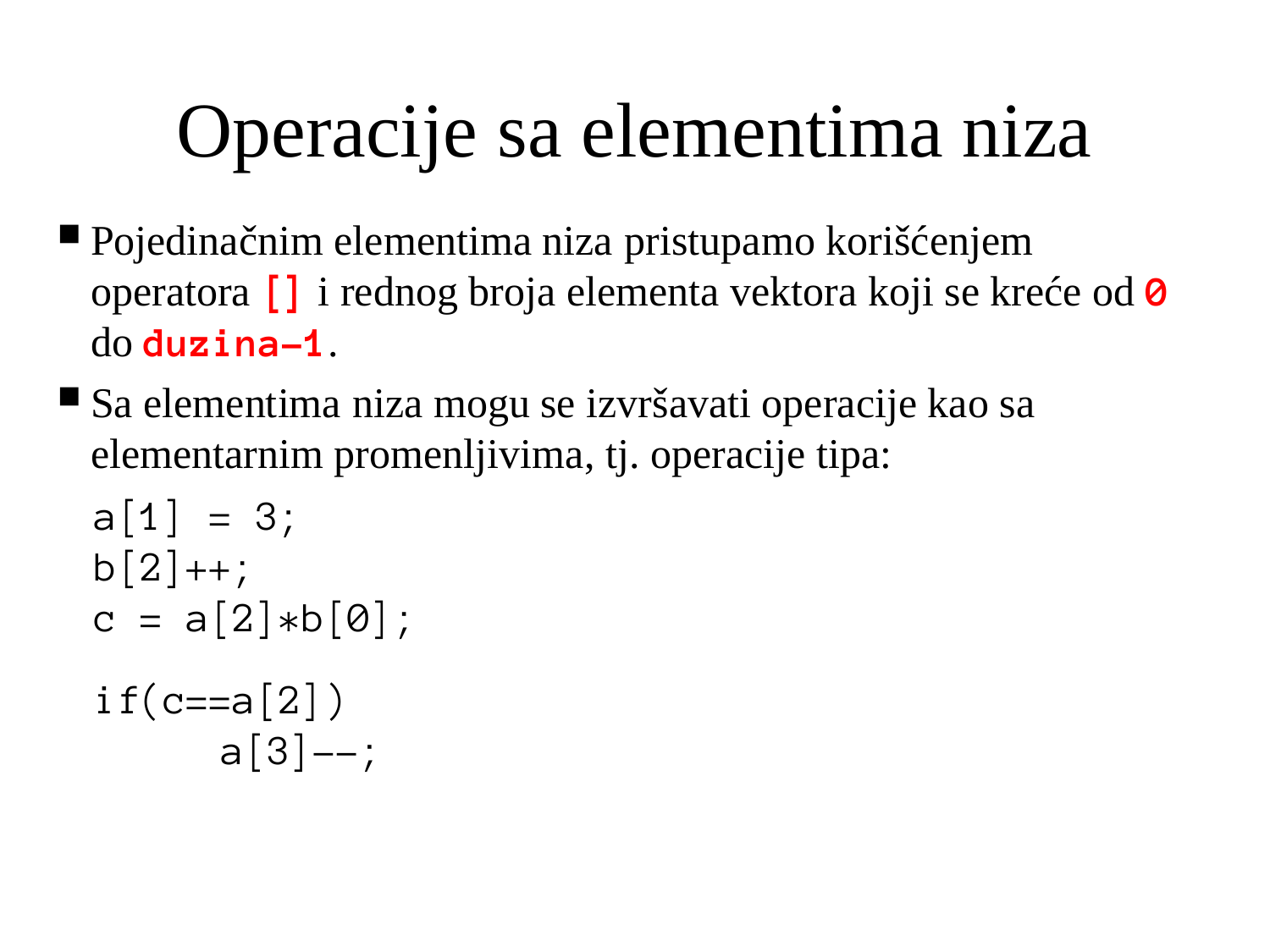

# Operacije sa elementima niza
Pojedinačnim elementima niza pristupamo korišćenjem operatora [] i rednog broja elementa vektora koji se kreće od 0 do duzina-1.
Sa elementima niza mogu se izvršavati operacije kao sa elementarnim promenljivima, tj. operacije tipa:
a[1] = 3;
b[2]++;
c = a[2]*b[0];
if(c==a[2])
	a[3]--;